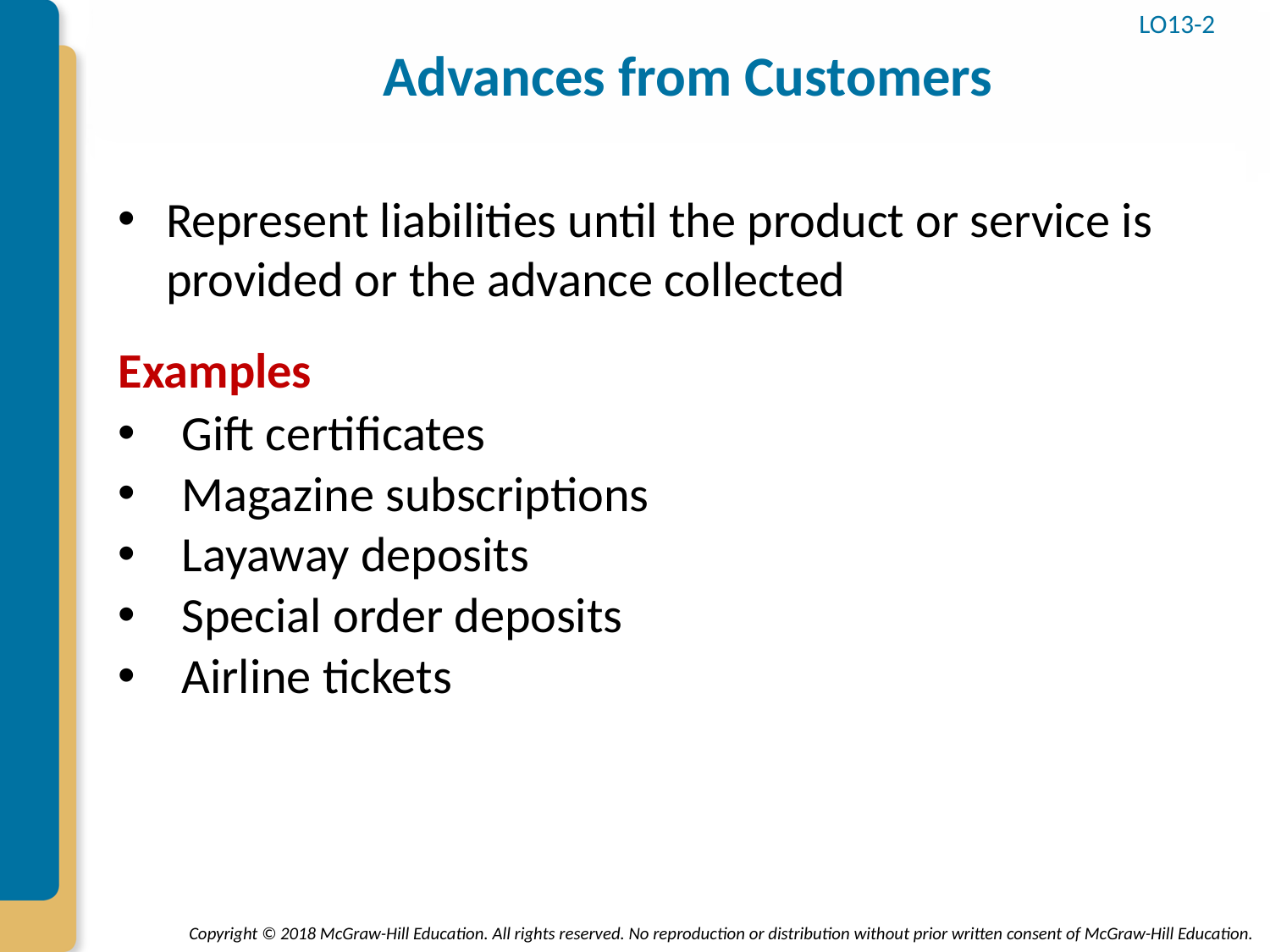

# Advances from Customers
LO13-2
Represent liabilities until the product or service is provided or the advance collected
Examples
Gift certificates
Magazine subscriptions
Layaway deposits
Special order deposits
Airline tickets